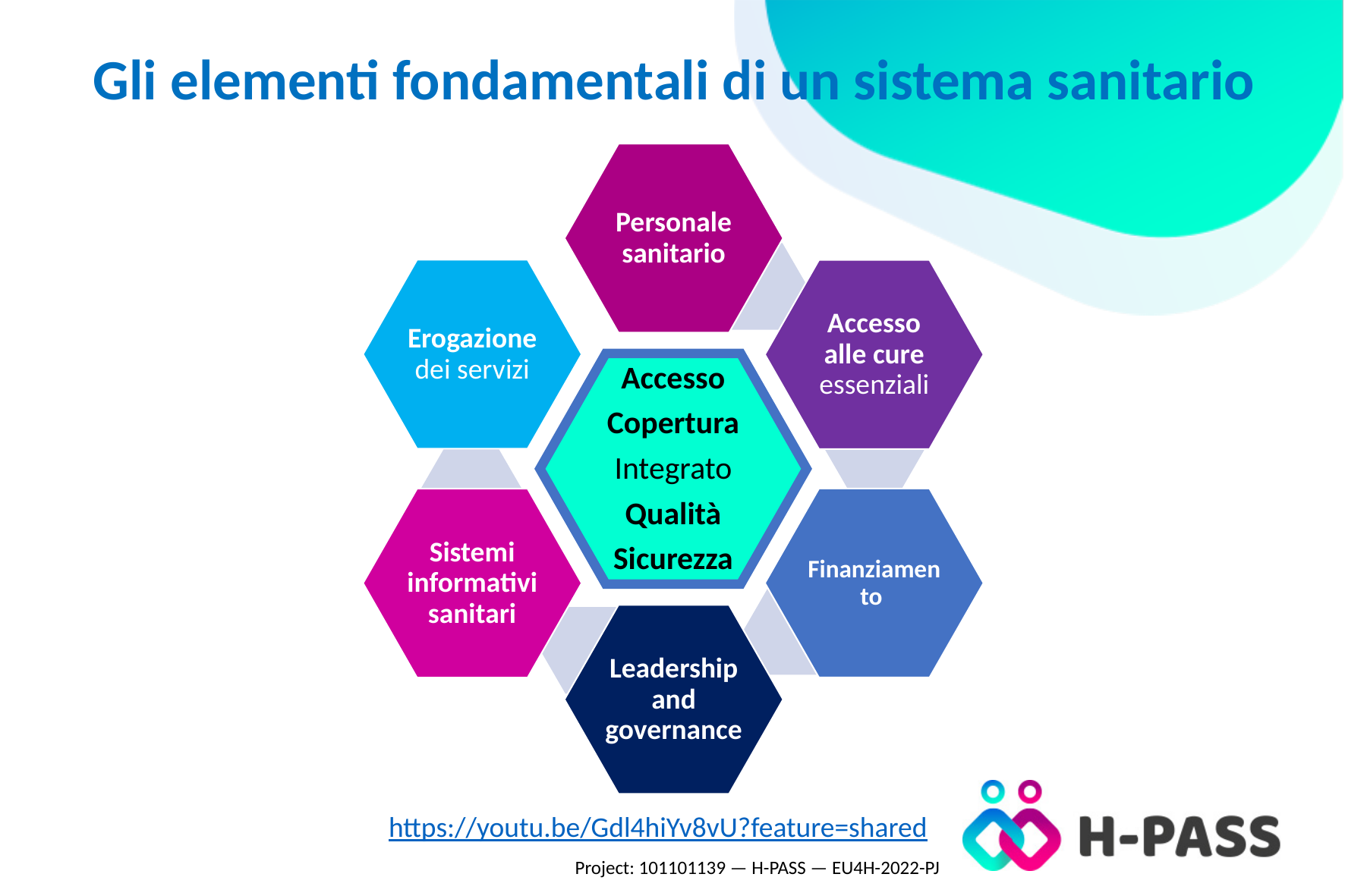

# Gli elementi fondamentali di un sistema sanitario
Accesso
Copertura
Integrato
Qualità
Sicurezza
Personale sanitario
Accesso alle cure essenziali
Finanziamento
Leadership and governance
Sistemi informativi sanitari
Erogazione dei servizi
https://youtu.be/Gdl4hiYv8vU?feature=shared
Project: 101101139 — H-PASS — EU4H-2022-PJ